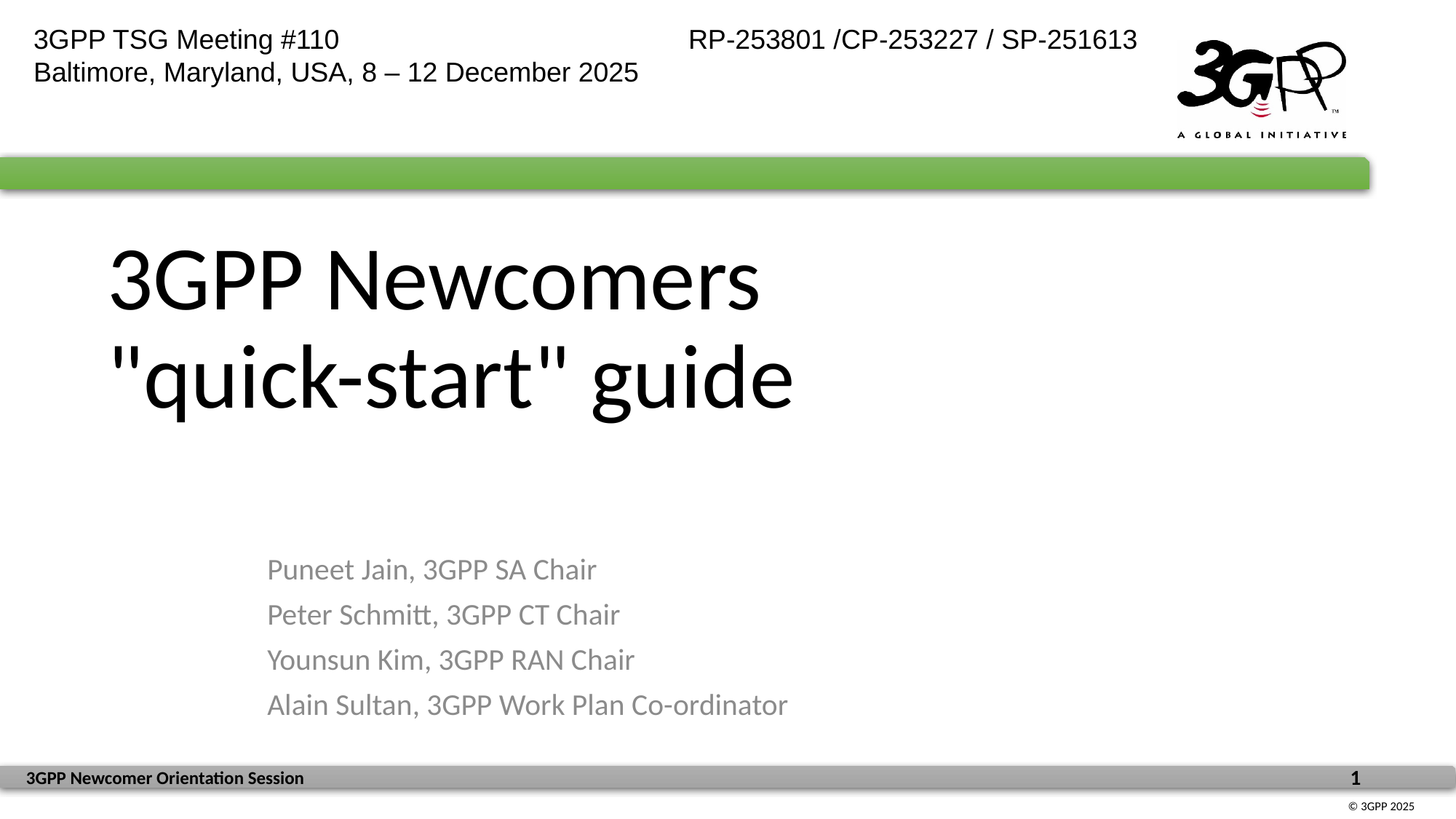

3GPP TSG Meeting #110				RP-253801 /CP-253227 / SP-251613
Baltimore, Maryland, USA, 8 – 12 December 2025
# 3GPP Newcomers "quick-start" guide
Puneet Jain, 3GPP SA Chair
Peter Schmitt, 3GPP CT Chair
Younsun Kim, 3GPP RAN Chair
Alain Sultan, 3GPP Work Plan Co-ordinator